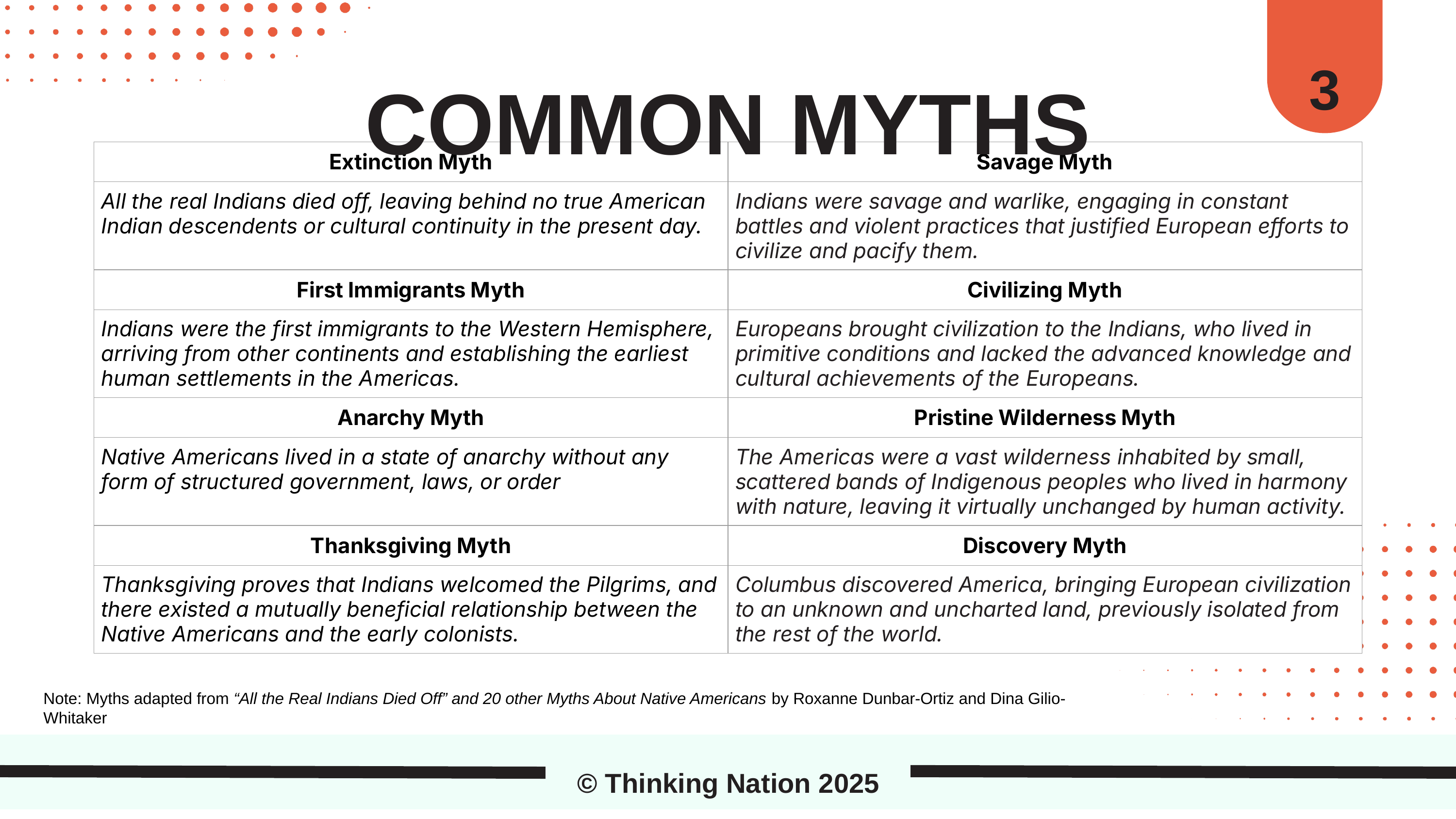

3
COMMON MYTHS
| Extinction Myth | Savage Myth |
| --- | --- |
| All the real Indians died off, leaving behind no true American Indian descendents or cultural continuity in the present day. | Indians were savage and warlike, engaging in constant battles and violent practices that justified European efforts to civilize and pacify them. |
| First Immigrants Myth | Civilizing Myth |
| Indians were the first immigrants to the Western Hemisphere, arriving from other continents and establishing the earliest human settlements in the Americas. | Europeans brought civilization to the Indians, who lived in primitive conditions and lacked the advanced knowledge and cultural achievements of the Europeans. |
| Anarchy Myth | Pristine Wilderness Myth |
| Native Americans lived in a state of anarchy without any form of structured government, laws, or order | The Americas were a vast wilderness inhabited by small, scattered bands of Indigenous peoples who lived in harmony with nature, leaving it virtually unchanged by human activity. |
| Thanksgiving Myth | Discovery Myth |
| Thanksgiving proves that Indians welcomed the Pilgrims, and there existed a mutually beneficial relationship between the Native Americans and the early colonists. | Columbus discovered America, bringing European civilization to an unknown and uncharted land, previously isolated from the rest of the world. |

Note: Myths adapted from “All the Real Indians Died Off” and 20 other Myths About Native Americans by Roxanne Dunbar-Ortiz and Dina Gilio-Whitaker

© Thinking Nation 2025